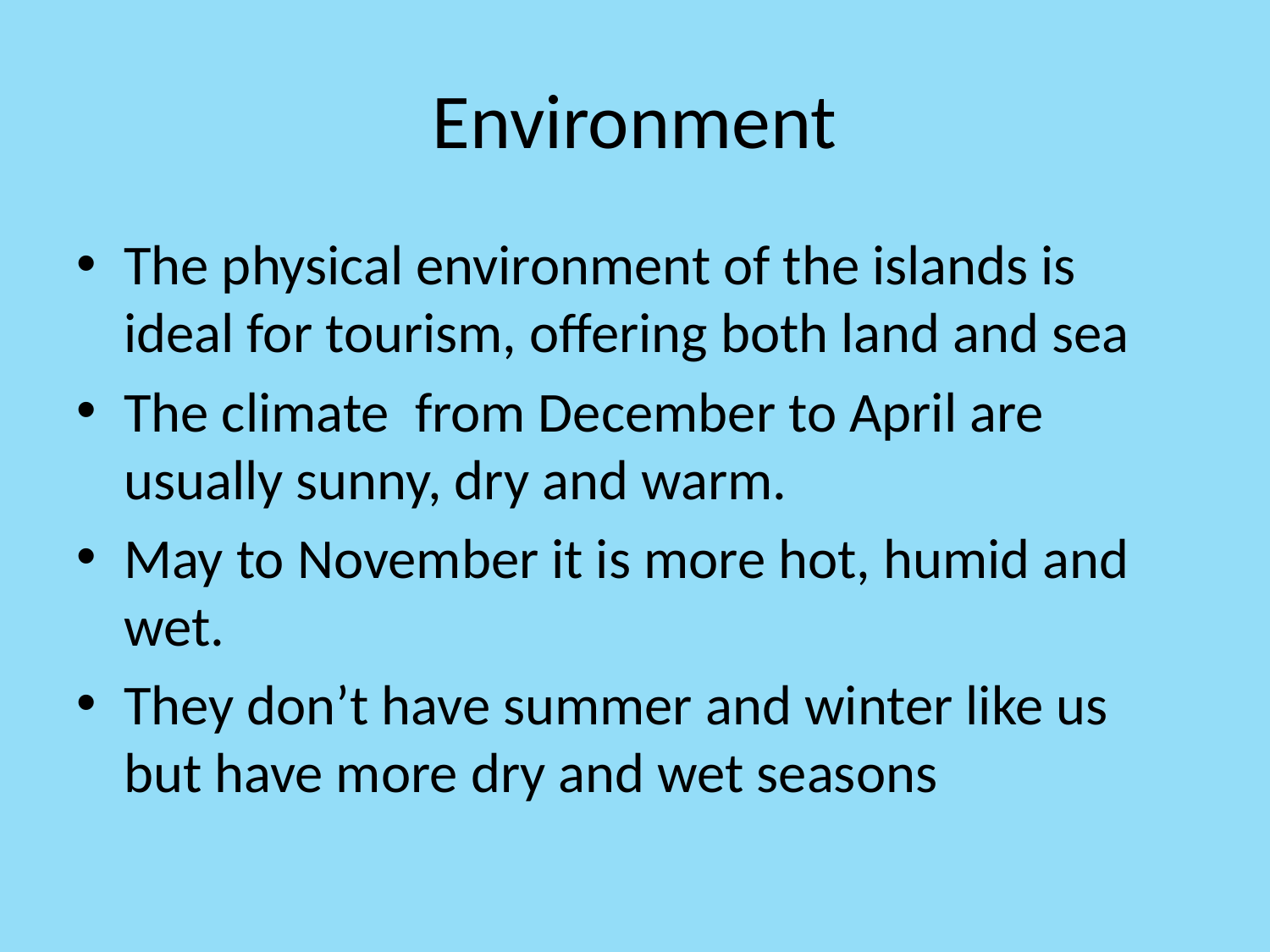

# Environment
The physical environment of the islands is ideal for tourism, offering both land and sea
The climate  from December to April are usually sunny, dry and warm.
May to November it is more hot, humid and wet.
They don’t have summer and winter like us but have more dry and wet seasons